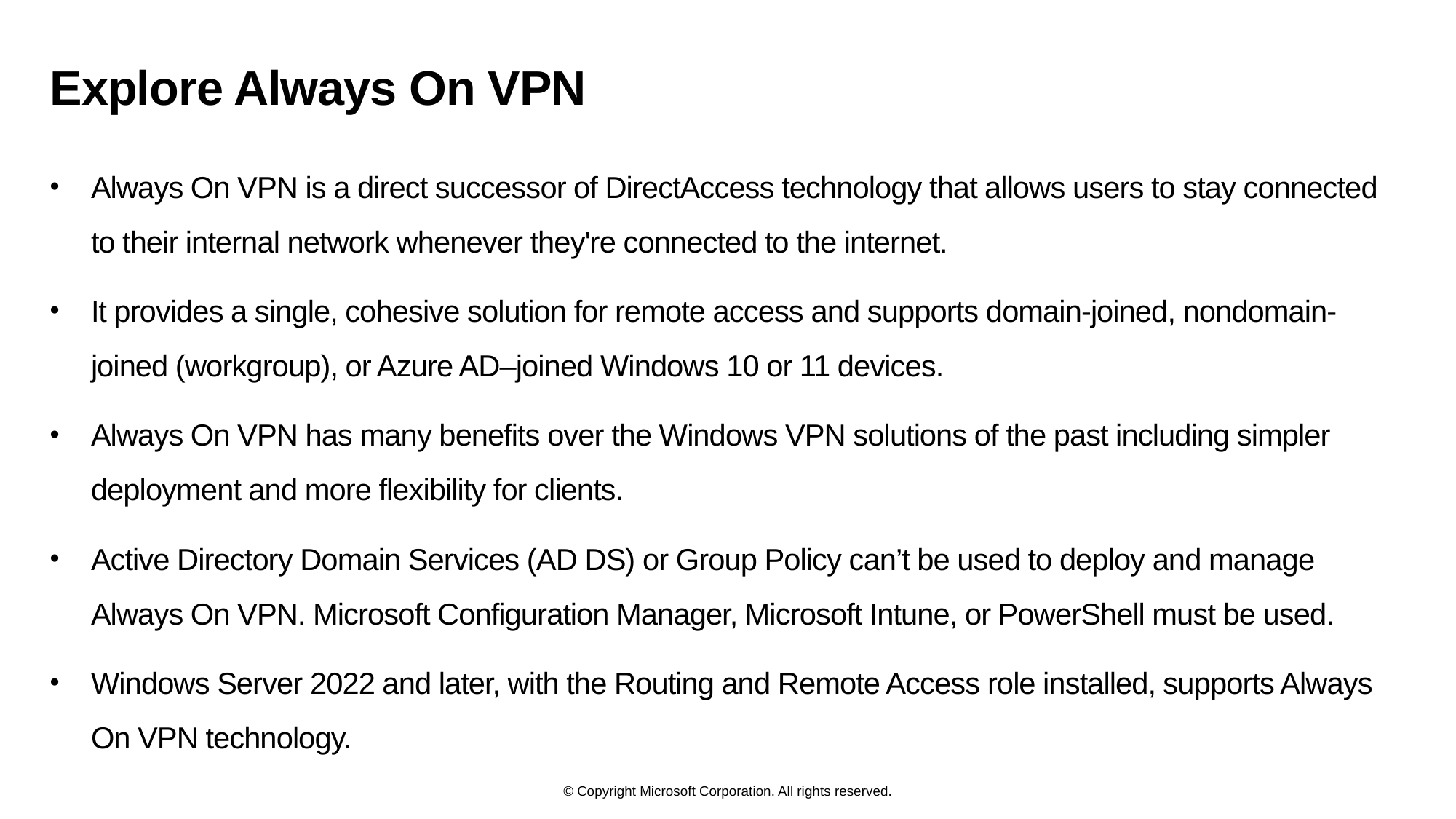

# Explore Always On VPN
Always On VPN is a direct successor of DirectAccess technology that allows users to stay connected to their internal network whenever they're connected to the internet.
It provides a single, cohesive solution for remote access and supports domain-joined, nondomain-joined (workgroup), or Azure AD–joined Windows 10 or 11 devices.
Always On VPN has many benefits over the Windows VPN solutions of the past including simpler deployment and more flexibility for clients.
Active Directory Domain Services (AD DS) or Group Policy can’t be used to deploy and manage Always On VPN. Microsoft Configuration Manager, Microsoft Intune, or PowerShell must be used.
Windows Server 2022 and later, with the Routing and Remote Access role installed, supports Always On VPN technology.